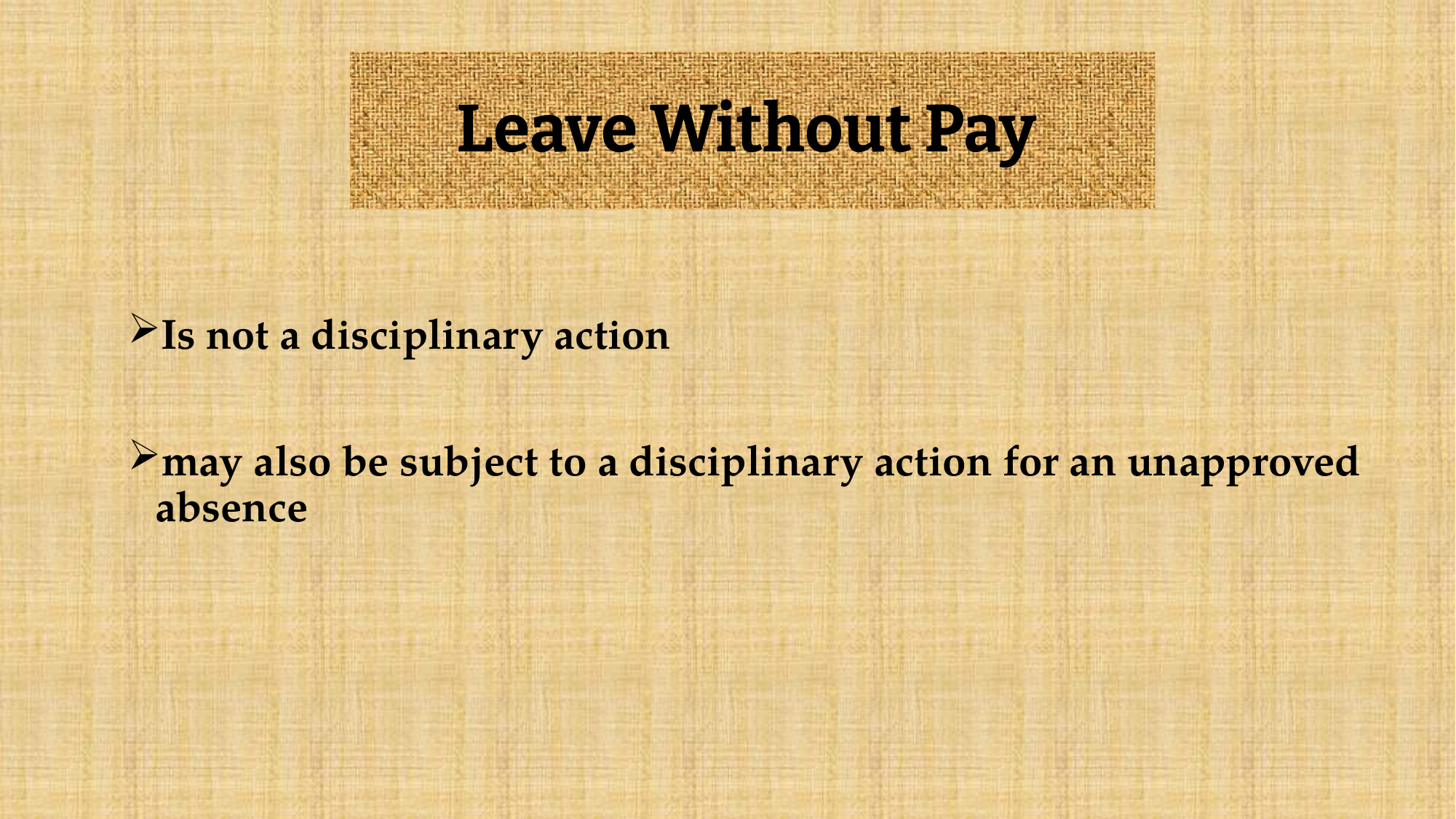

# Leave Without Pay
Is not a disciplinary action
may also be subject to a disciplinary action for an unapproved absence